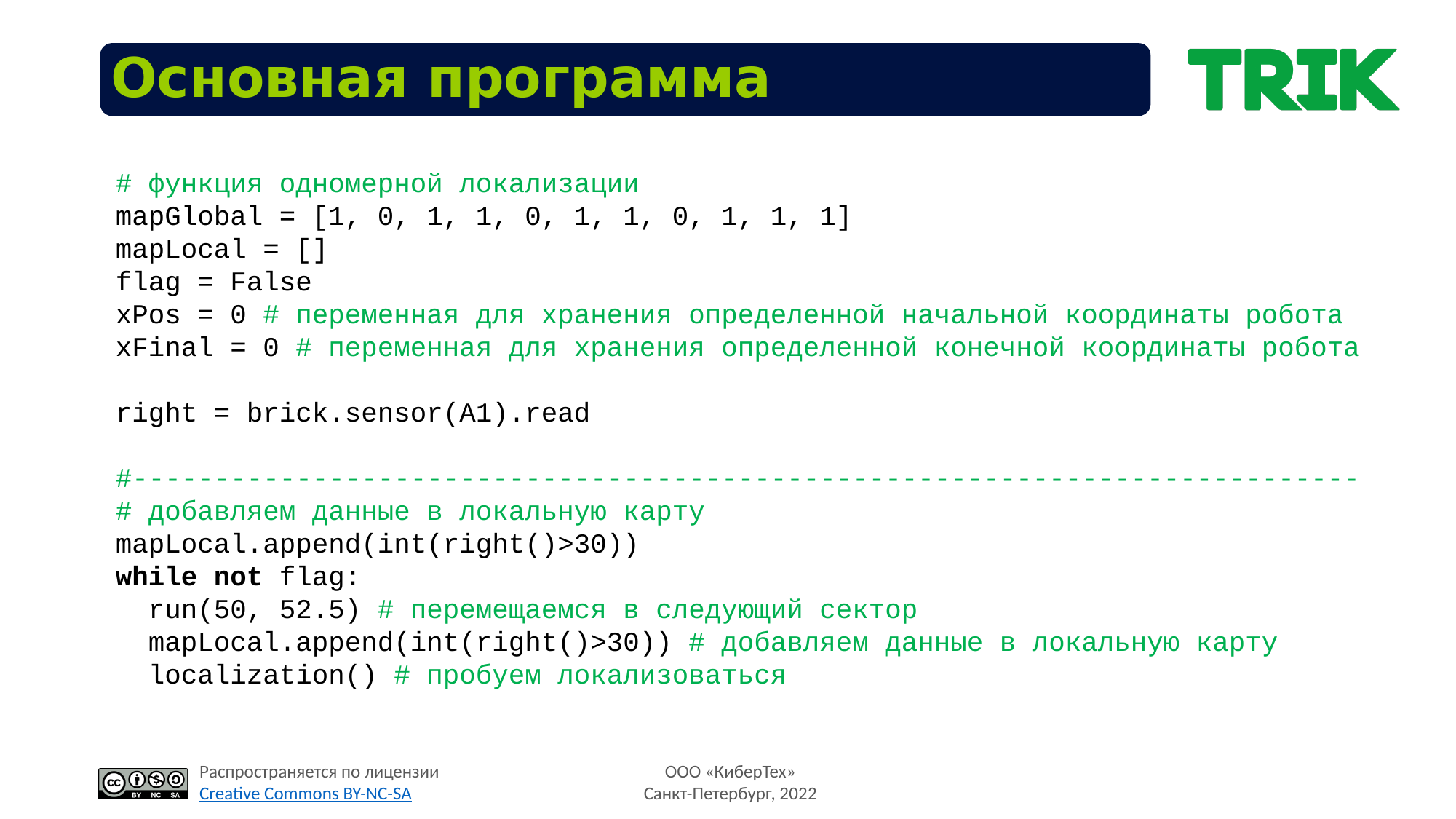

Основная программа
# функция одномерной локализации
mapGlobal = [1, 0, 1, 1, 0, 1, 1, 0, 1, 1, 1]
mapLocal = []
flag = False
xPos = 0 # переменная для хранения определенной начальной координаты робота
xFinal = 0 # переменная для хранения определенной конечной координаты робота

right = brick.sensor(A1).read

#---------------------------------------------------------------------------
# добавляем данные в локальную карту
mapLocal.append(int(right()>30))
while not flag:
  run(50, 52.5) # перемещаемся в следующий сектор
  mapLocal.append(int(right()>30)) # добавляем данные в локальную карту
  localization() # пробуем локализоваться